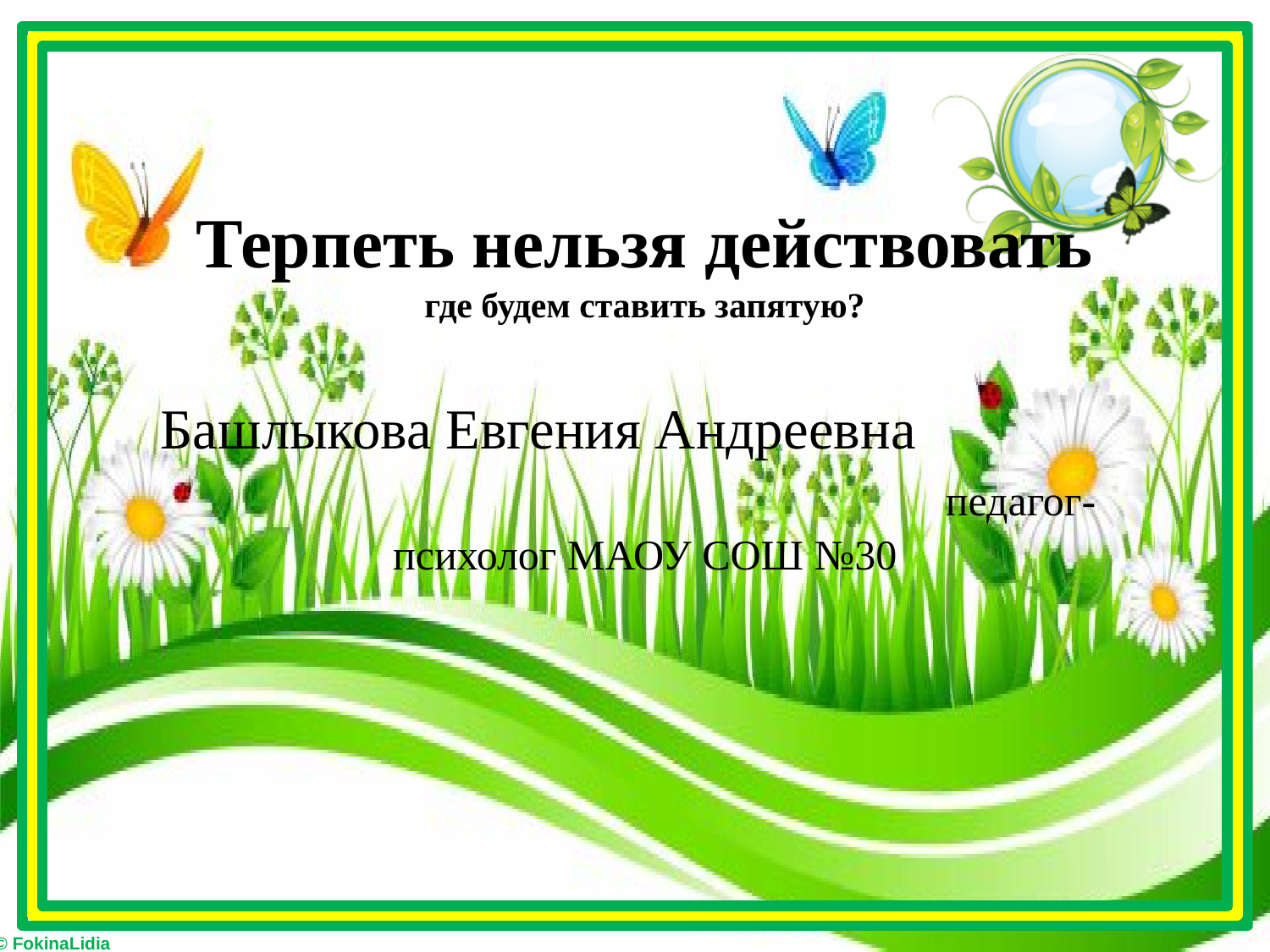

Терпеть нельзя действовать
где будем ставить запятую?

Башлыкова Евгения Андреевна                                                                     педагог-психолог МАОУ СОШ №30